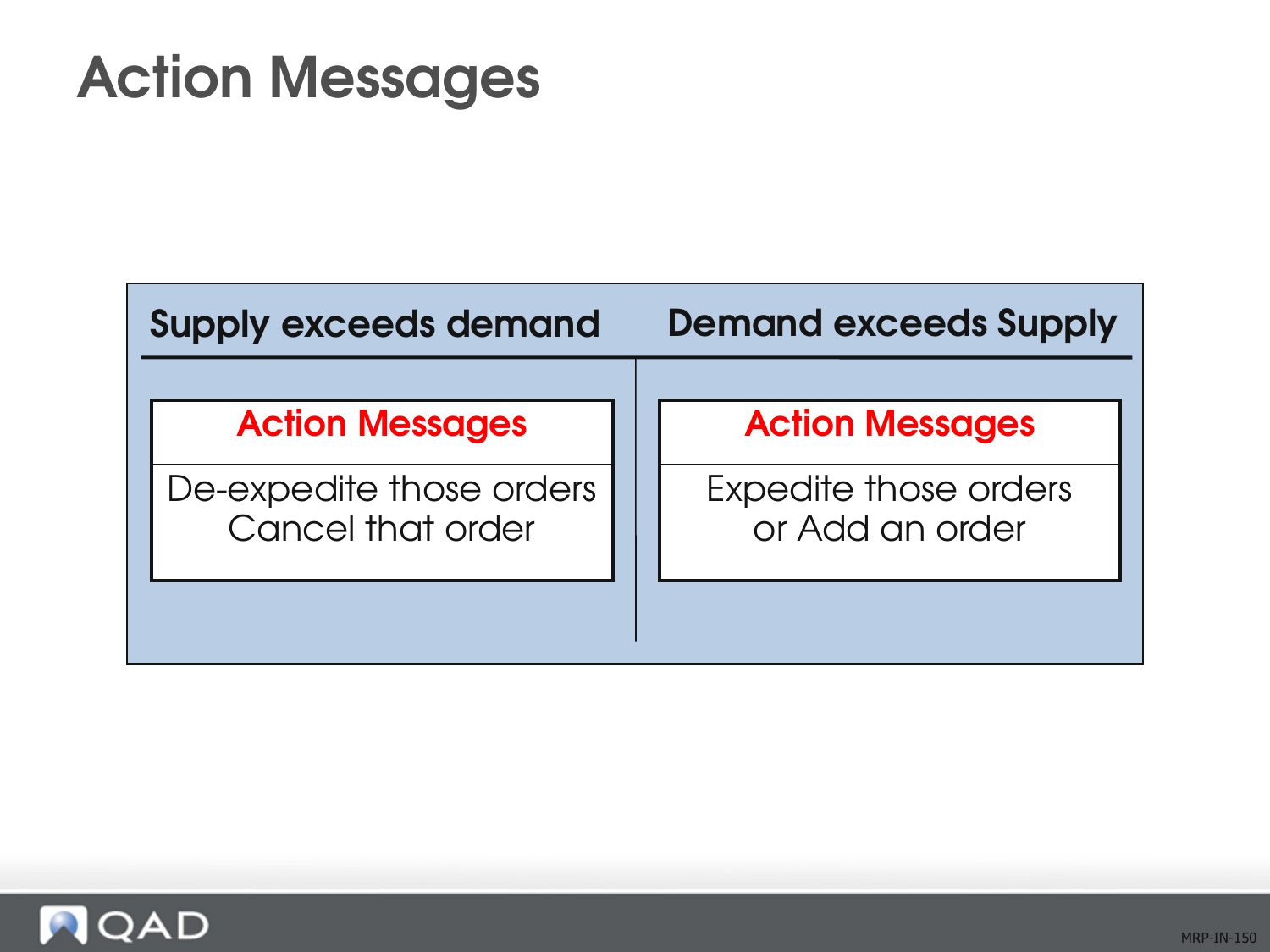

# Action Messages

Demand exceeds Supply
Supply exceeds demand

| Action Messages |
| --- |
| Expedite those orders or Add an order |
| Action Messages |
| --- |
| De-expedite those orders Cancel that order |
MRP-IN-150